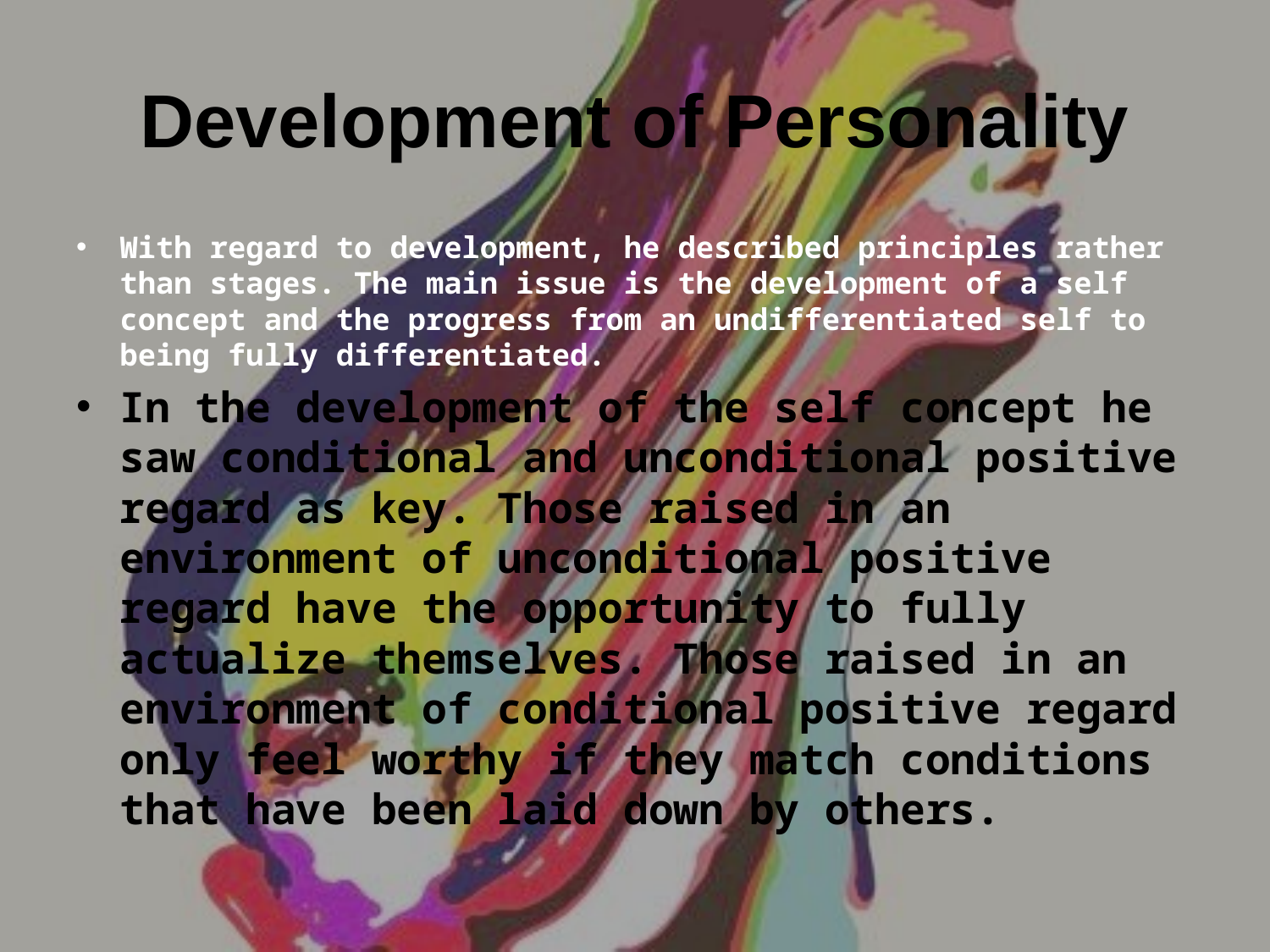

# Development of Personality
With regard to development, he described principles rather than stages. The main issue is the development of a self concept and the progress from an undifferentiated self to being fully differentiated.
In the development of the self concept he saw conditional and unconditional positive regard as key. Those raised in an environment of unconditional positive regard have the opportunity to fully actualize themselves. Those raised in an environment of conditional positive regard only feel worthy if they match conditions that have been laid down by others.